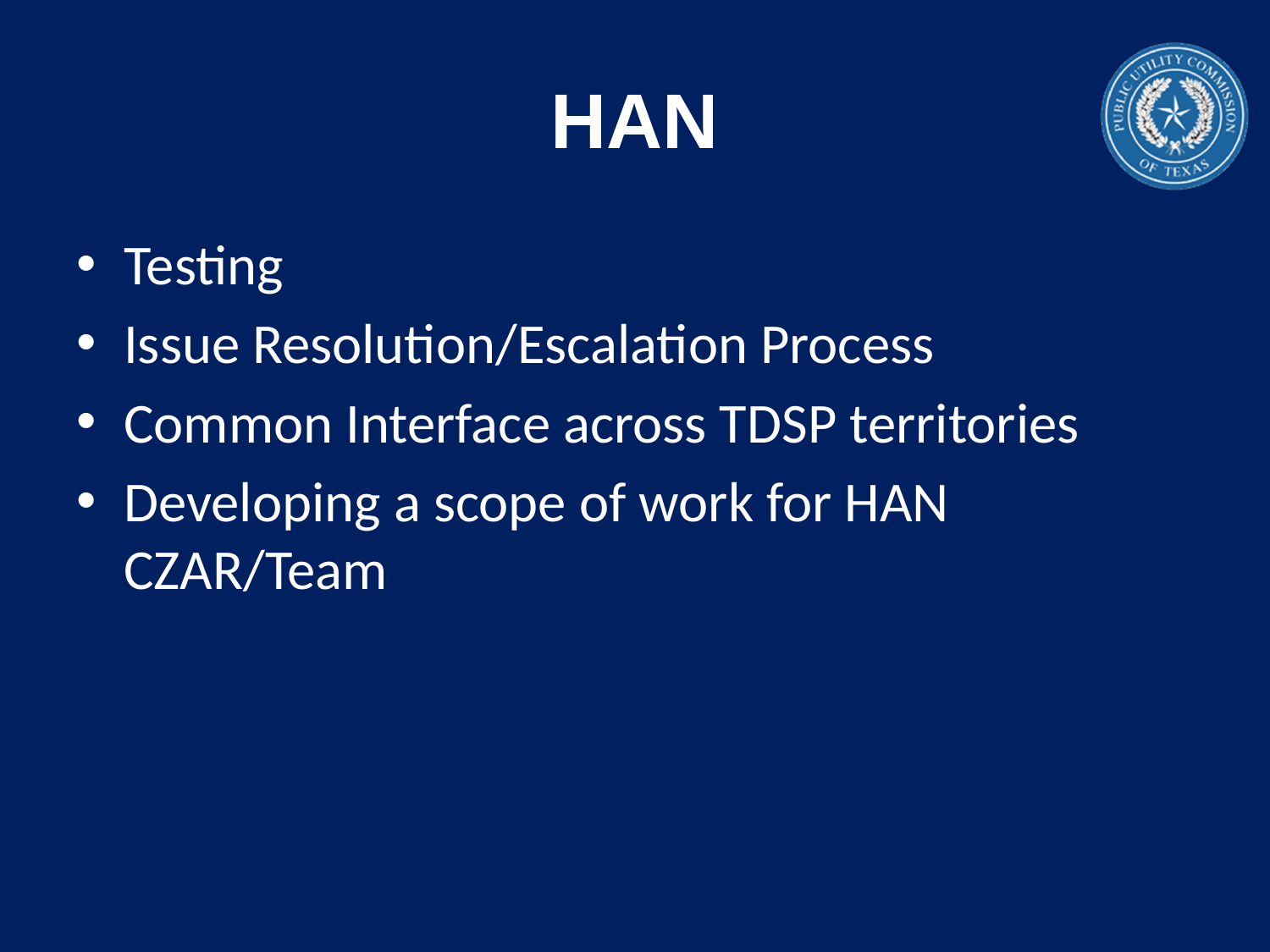

# HAN
Testing
Issue Resolution/Escalation Process
Common Interface across TDSP territories
Developing a scope of work for HAN CZAR/Team